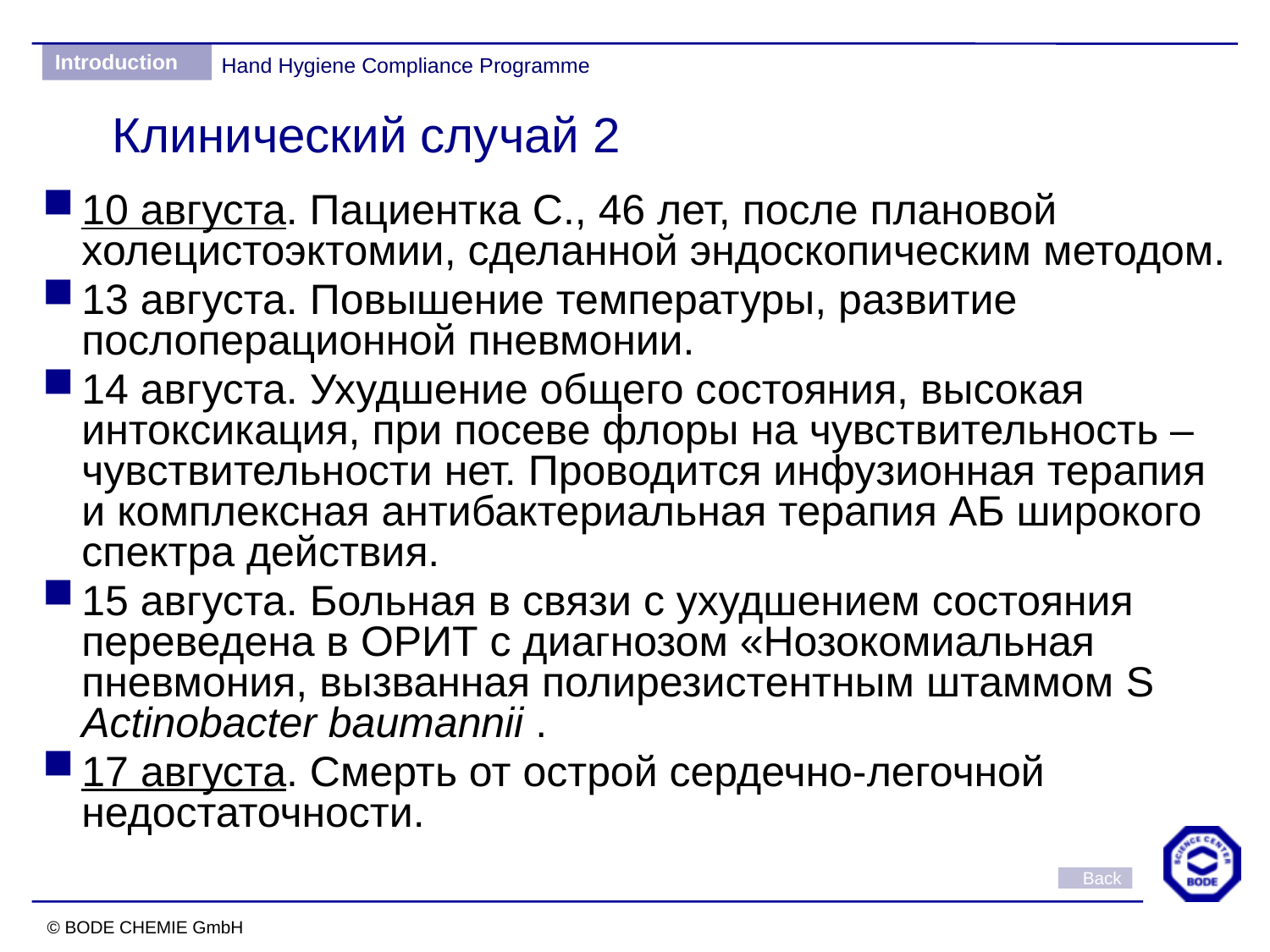

Клинический случай 2
10 августа. Пациентка С., 46 лет, после плановой холецистоэктомии, сделанной эндоскопическим методом.
13 августа. Повышение температуры, развитие послоперационной пневмонии.
14 августа. Ухудшение общего состояния, высокая интоксикация, при посеве флоры на чувствительность – чувствительности нет. Проводится инфузионная терапия и комплексная антибактериальная терапия АБ широкого спектра действия.
15 августа. Больная в связи с ухудшением состояния переведена в ОРИТ с диагнозом «Нозокомиальная пневмония, вызванная полирезистентным штаммом S Actinobacter baumannii .
17 августа. Смерть от острой сердечно-легочной недостаточности.